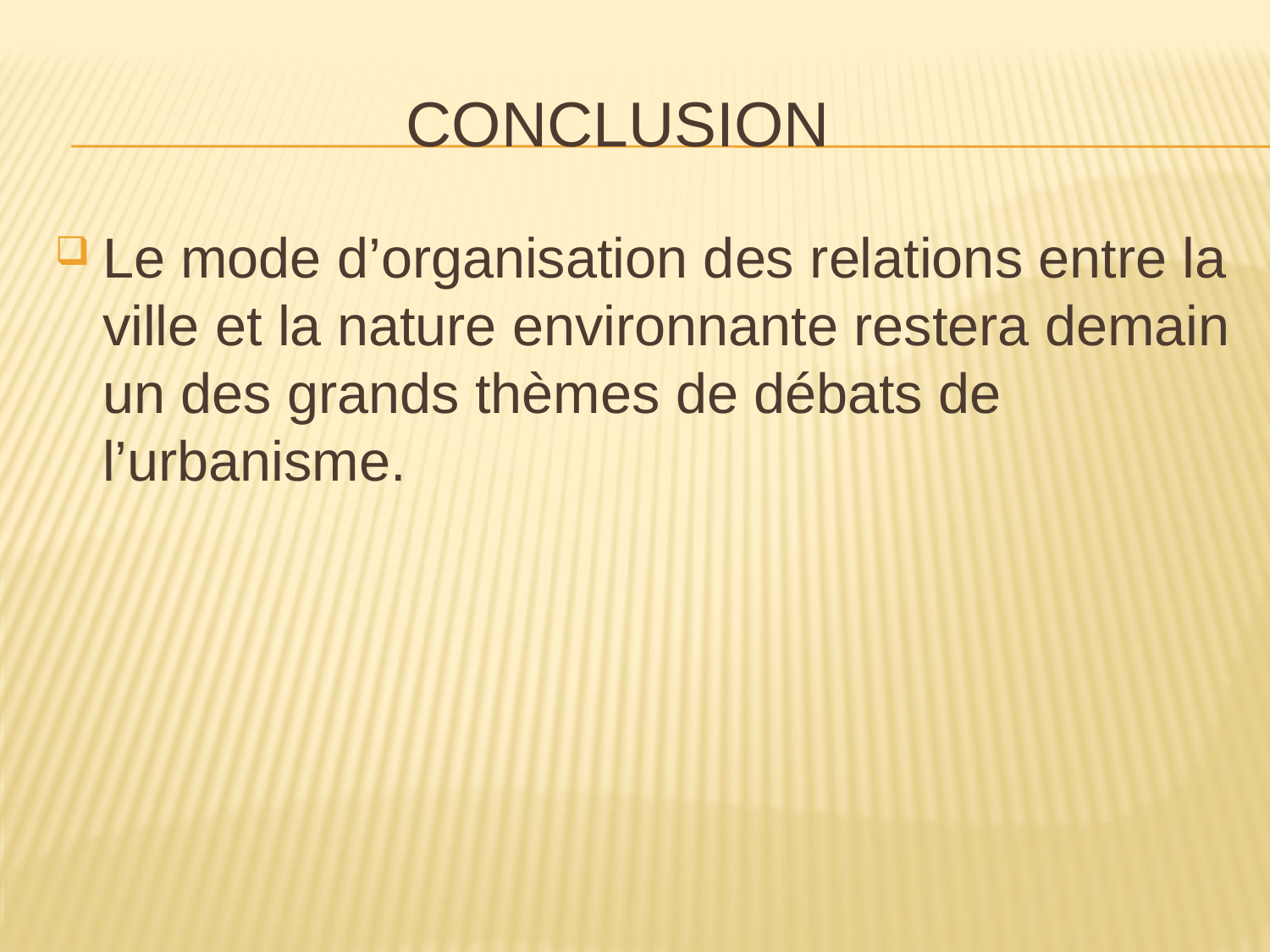

# CONCLUSION
Le mode d’organisation des relations entre la ville et la nature environnante restera demain un des grands thèmes de débats de l’urbanisme.